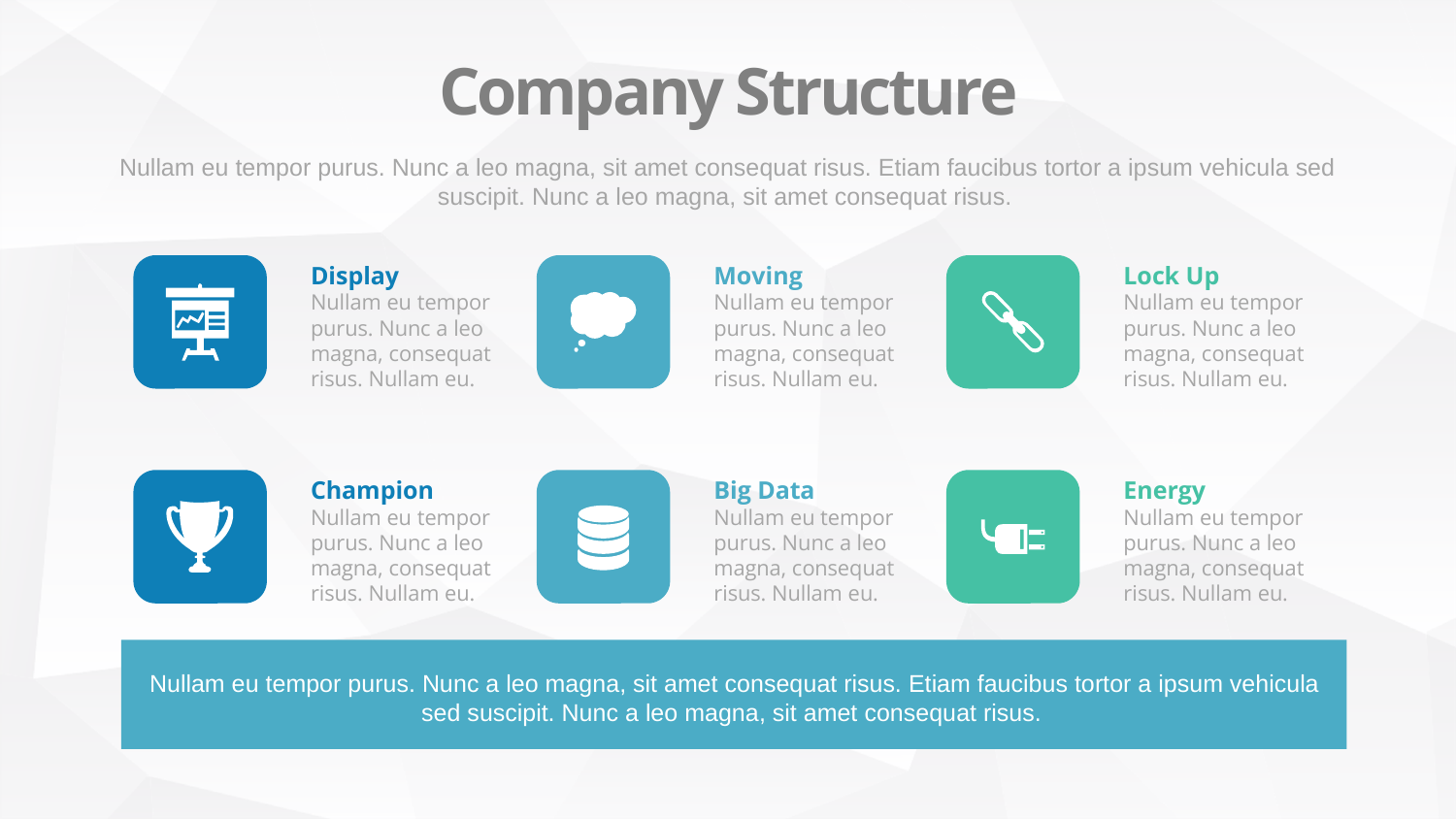

Company Structure
Nullam eu tempor purus. Nunc a leo magna, sit amet consequat risus. Etiam faucibus tortor a ipsum vehicula sed suscipit. Nunc a leo magna, sit amet consequat risus.
Display
Nullam eu tempor purus. Nunc a leo magna, consequat risus. Nullam eu.
Moving
Nullam eu tempor purus. Nunc a leo magna, consequat risus. Nullam eu.
Lock Up
Nullam eu tempor purus. Nunc a leo magna, consequat risus. Nullam eu.

Champion
Nullam eu tempor purus. Nunc a leo magna, consequat risus. Nullam eu.
Big Data
Nullam eu tempor purus. Nunc a leo magna, consequat risus. Nullam eu.
Energy
Nullam eu tempor purus. Nunc a leo magna, consequat risus. Nullam eu.

Nullam eu tempor purus. Nunc a leo magna, sit amet consequat risus. Etiam faucibus tortor a ipsum vehicula sed suscipit. Nunc a leo magna, sit amet consequat risus.